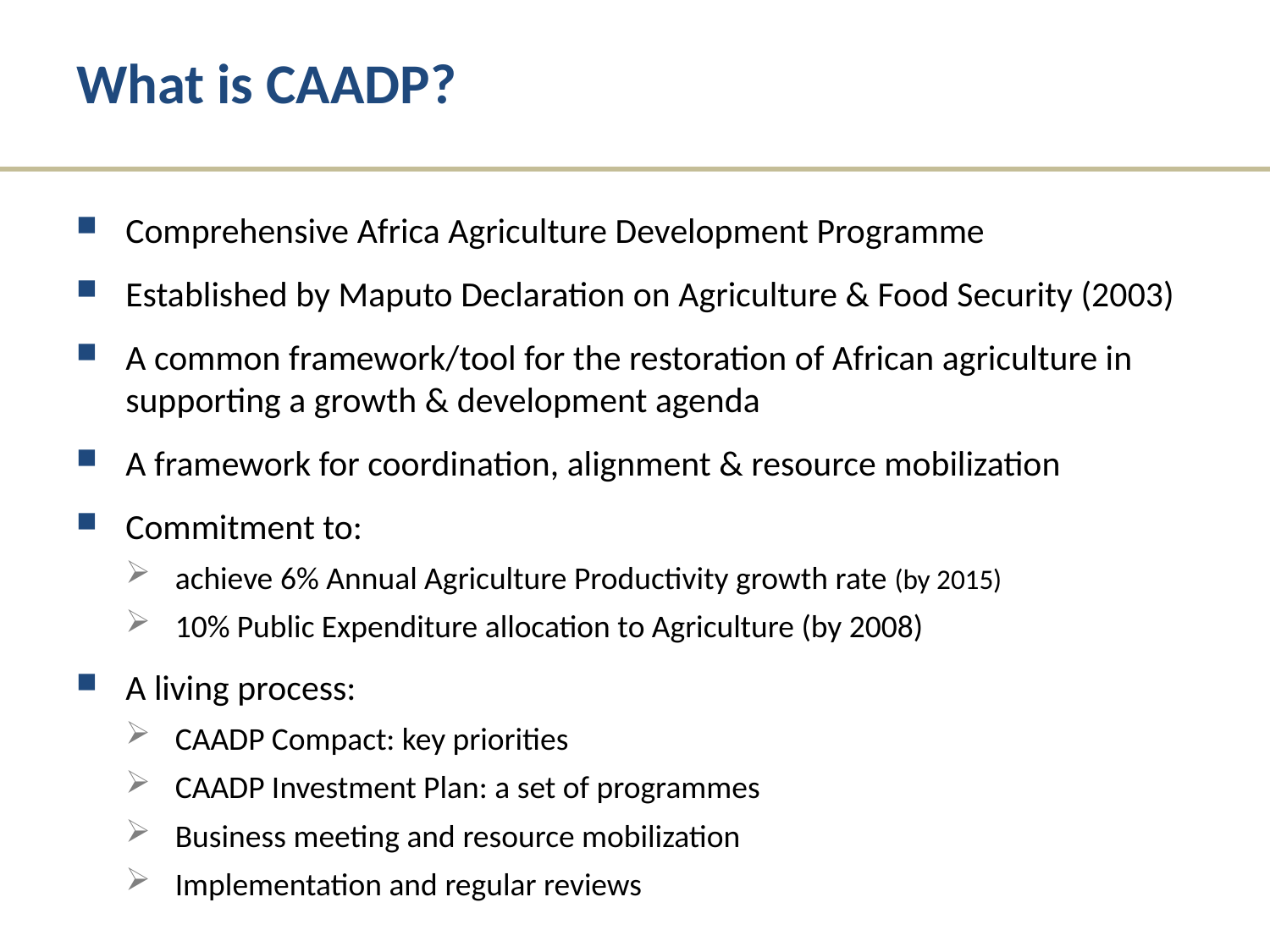

# What is CAADP?
Comprehensive Africa Agriculture Development Programme
Established by Maputo Declaration on Agriculture & Food Security (2003)
A common framework/tool for the restoration of African agriculture in supporting a growth & development agenda
A framework for coordination, alignment & resource mobilization
Commitment to:
achieve 6% Annual Agriculture Productivity growth rate (by 2015)
10% Public Expenditure allocation to Agriculture (by 2008)
A living process:
CAADP Compact: key priorities
CAADP Investment Plan: a set of programmes
Business meeting and resource mobilization
Implementation and regular reviews